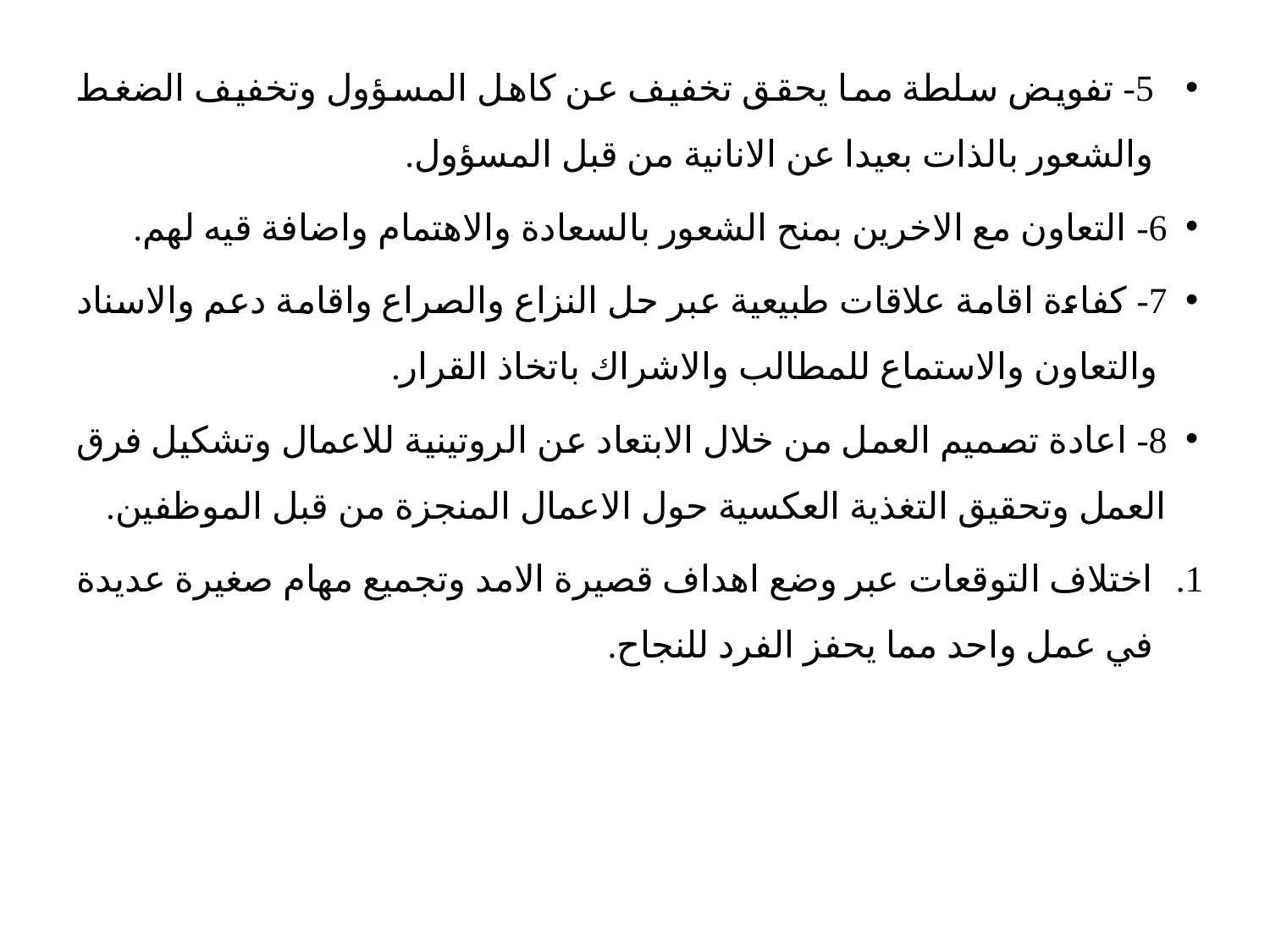

5- تفويض سلطة مما يحقق تخفيف عن كاهل المسؤول وتخفيف الضغط والشعور بالذات بعيدا عن الانانية من قبل المسؤول.
6- التعاون مع الاخرين بمنح الشعور بالسعادة والاهتمام واضافة قيه لهم.
7- كفاءة اقامة علاقات طبيعية عبر حل النزاع والصراع واقامة دعم والاسناد  والتعاون والاستماع للمطالب والاشراك باتخاذ القرار.
8- اعادة تصميم العمل من خلال الابتعاد عن الروتينية للاعمال وتشكيل فرق العمل وتحقيق التغذية العكسية حول الاعمال المنجزة من قبل الموظفين.
اختلاف التوقعات عبر وضع اهداف قصيرة الامد وتجميع مهام صغيرة عديدة في عمل واحد مما يحفز الفرد للنجاح.